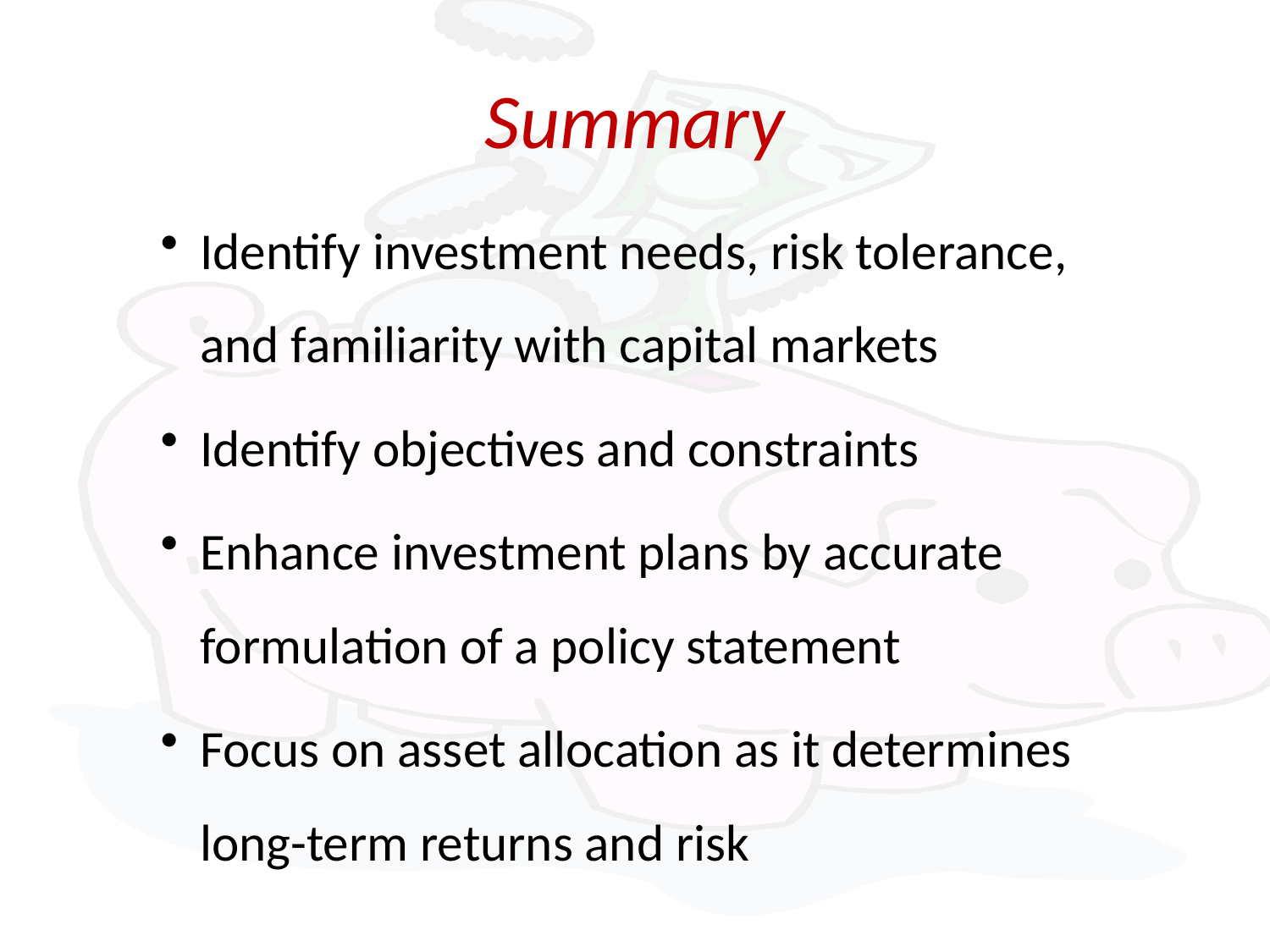

# Summary
Identify investment needs, risk tolerance, and familiarity with capital markets
Identify objectives and constraints
Enhance investment plans by accurate formulation of a policy statement
Focus on asset allocation as it determines long-term returns and risk